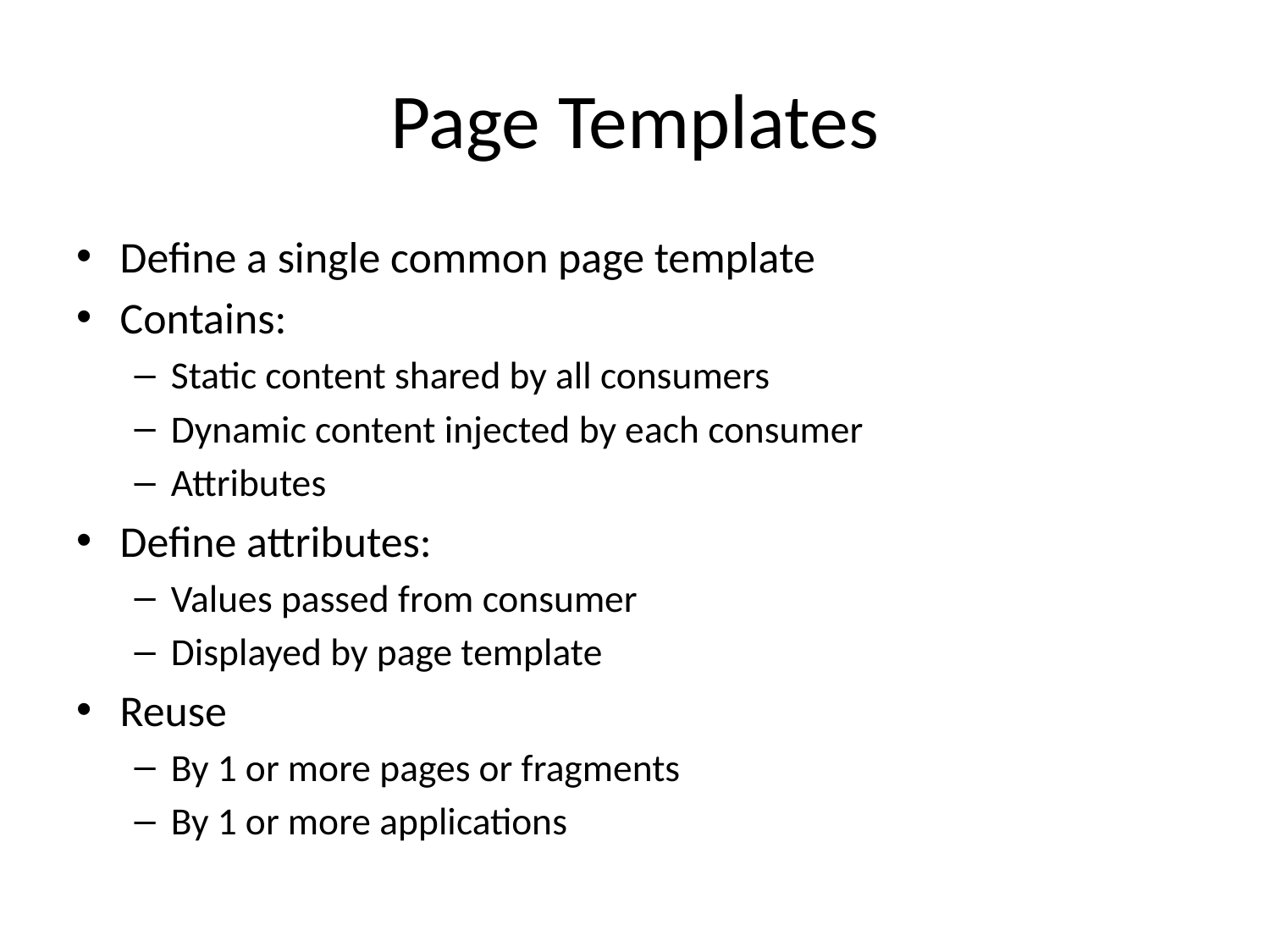

# Page Templates
Define a single common page template
Contains:
Static content shared by all consumers
Dynamic content injected by each consumer
Attributes
Define attributes:
Values passed from consumer
Displayed by page template
Reuse
By 1 or more pages or fragments
By 1 or more applications